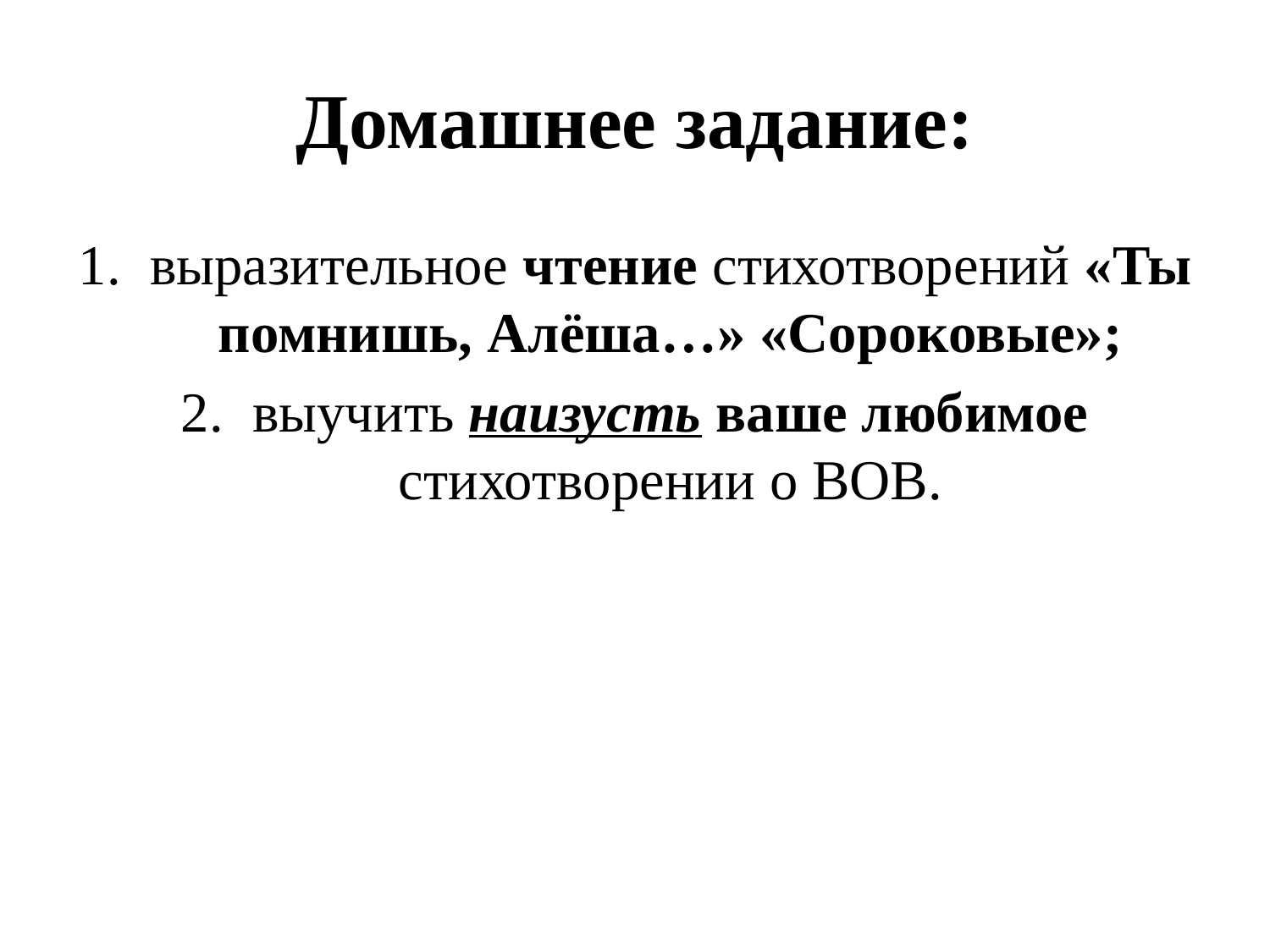

# Домашнее задание:
выразительное чтение стихотворений «Ты помнишь, Алёша…» «Сороковые»;
выучить наизусть ваше любимое стихотворении о ВОВ.